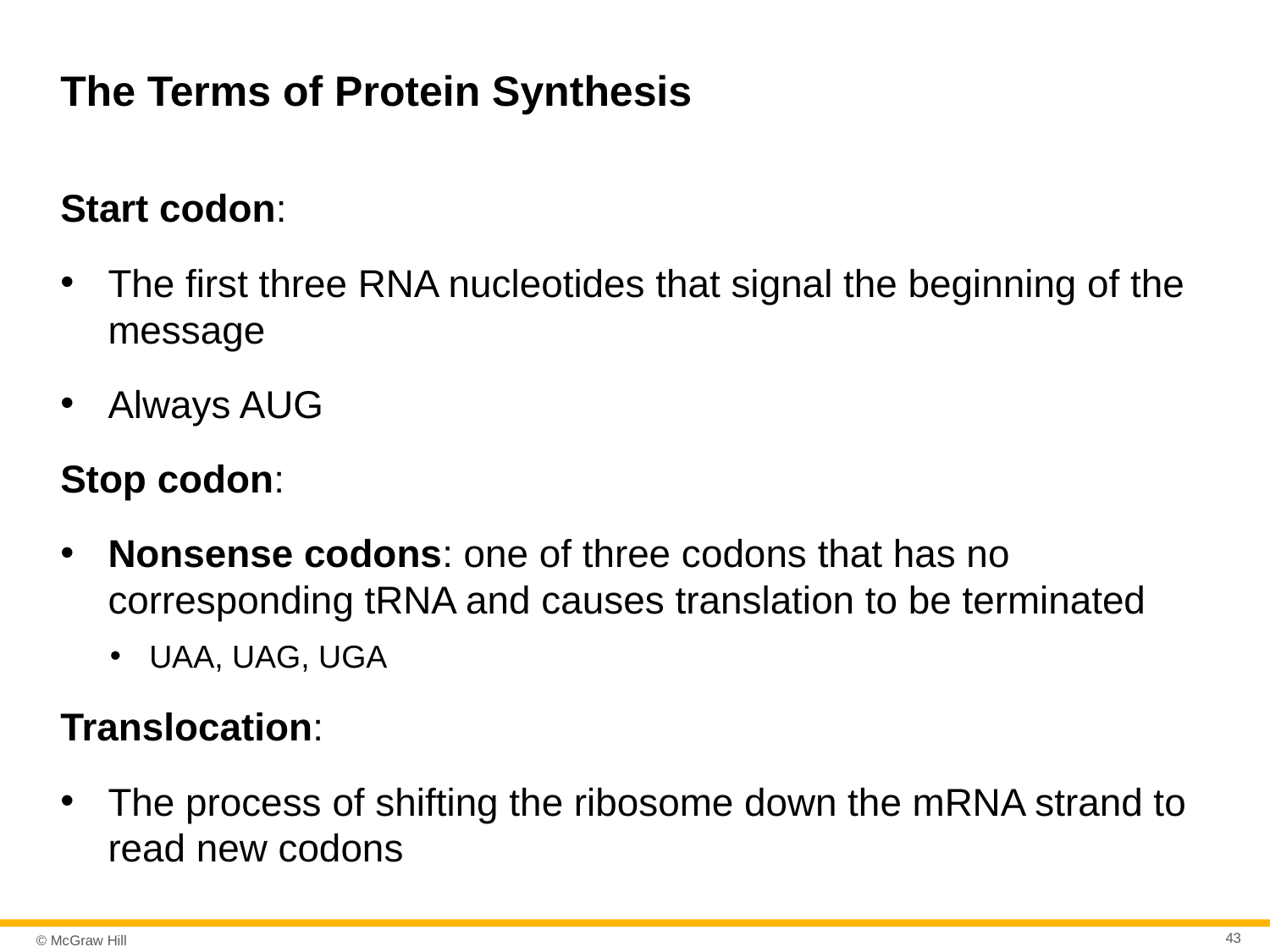

# The Terms of Protein Synthesis
Start codon:
The first three RNA nucleotides that signal the beginning of the message
Always AUG
Stop codon:
Nonsense codons: one of three codons that has no corresponding tRNA and causes translation to be terminated
UAA, UAG, UGA
Translocation:
The process of shifting the ribosome down the mRNA strand to read new codons